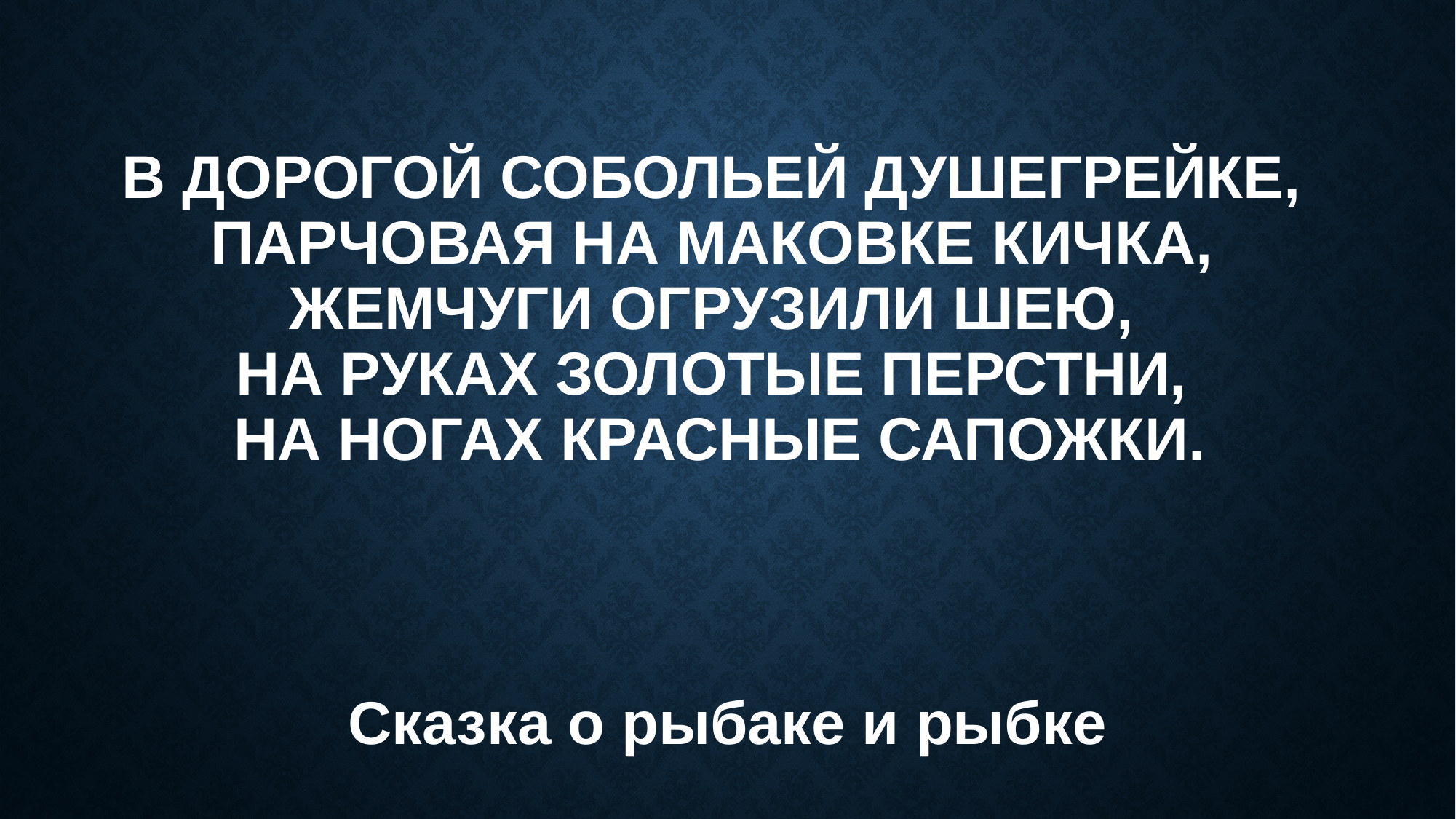

# В дорогой собольей душегрейке, Парчовая на маковке кичка, Жемчуги огрузили шею, На руках золотые перстни, На ногах красные сапожки.
Сказка о рыбаке и рыбке